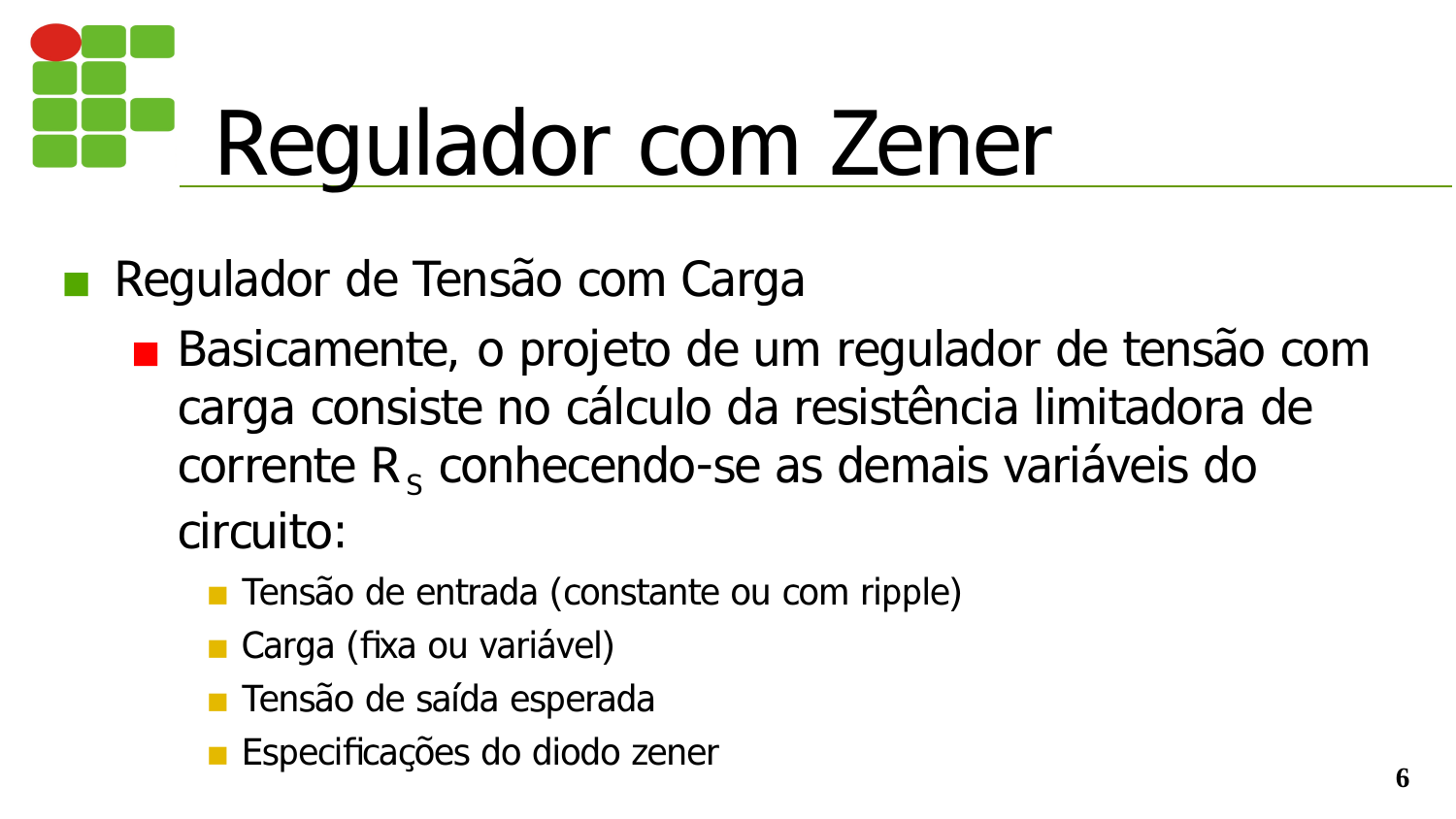

# Regulador com Zener
Regulador de Tensão com Carga
Basicamente, o projeto de um regulador de tensão com carga consiste no cálculo da resistência limitadora de corrente RS conhecendo-se as demais variáveis do circuito:
Tensão de entrada (constante ou com ripple)
Carga (fixa ou variável)
Tensão de saída esperada
Especificações do diodo zener
6